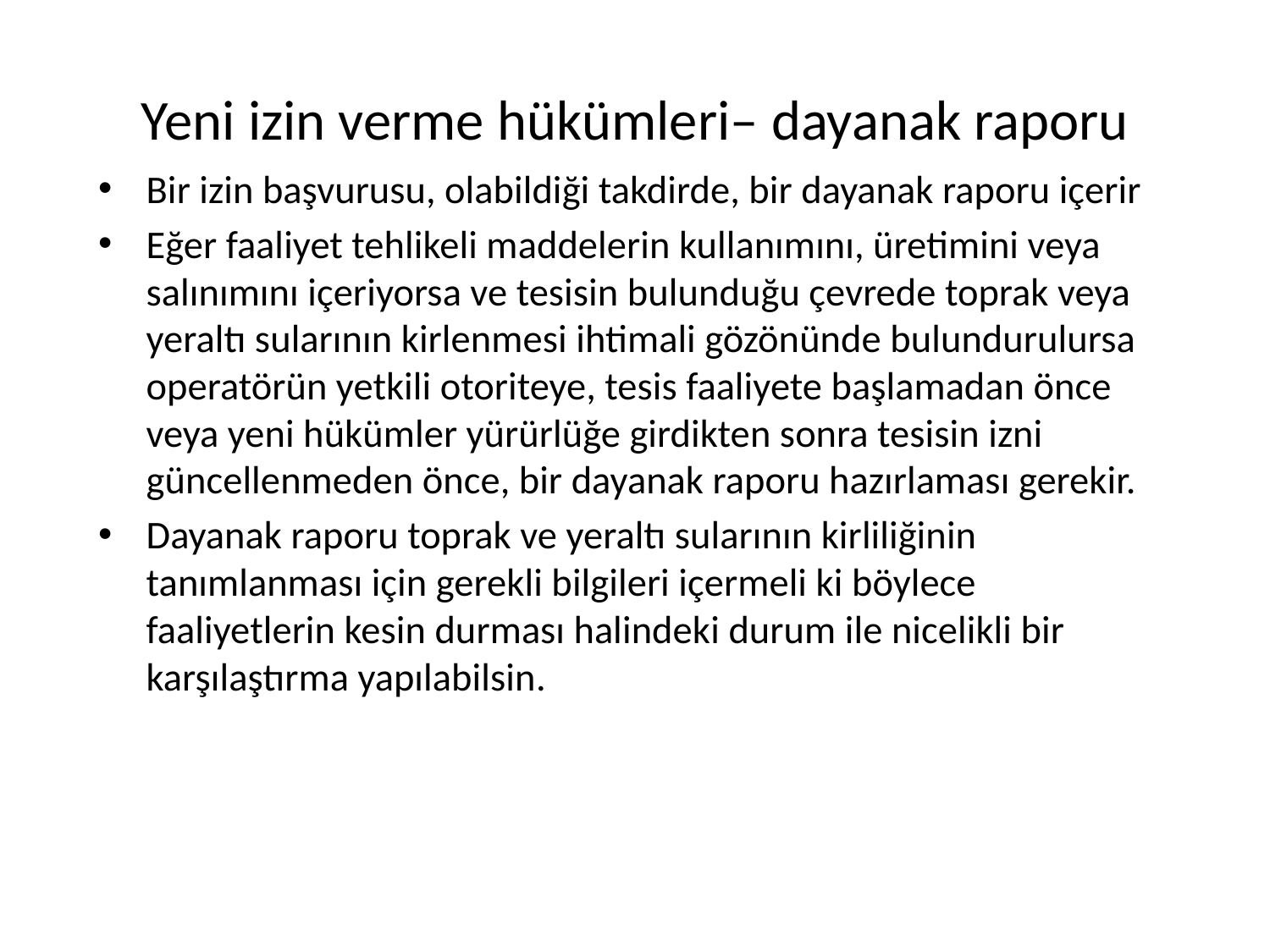

# Yeni izin verme hükümleri– dayanak raporu
Bir izin başvurusu, olabildiği takdirde, bir dayanak raporu içerir
Eğer faaliyet tehlikeli maddelerin kullanımını, üretimini veya salınımını içeriyorsa ve tesisin bulunduğu çevrede toprak veya yeraltı sularının kirlenmesi ihtimali gözönünde bulundurulursa operatörün yetkili otoriteye, tesis faaliyete başlamadan önce veya yeni hükümler yürürlüğe girdikten sonra tesisin izni güncellenmeden önce, bir dayanak raporu hazırlaması gerekir.
Dayanak raporu toprak ve yeraltı sularının kirliliğinin tanımlanması için gerekli bilgileri içermeli ki böylece faaliyetlerin kesin durması halindeki durum ile nicelikli bir karşılaştırma yapılabilsin.